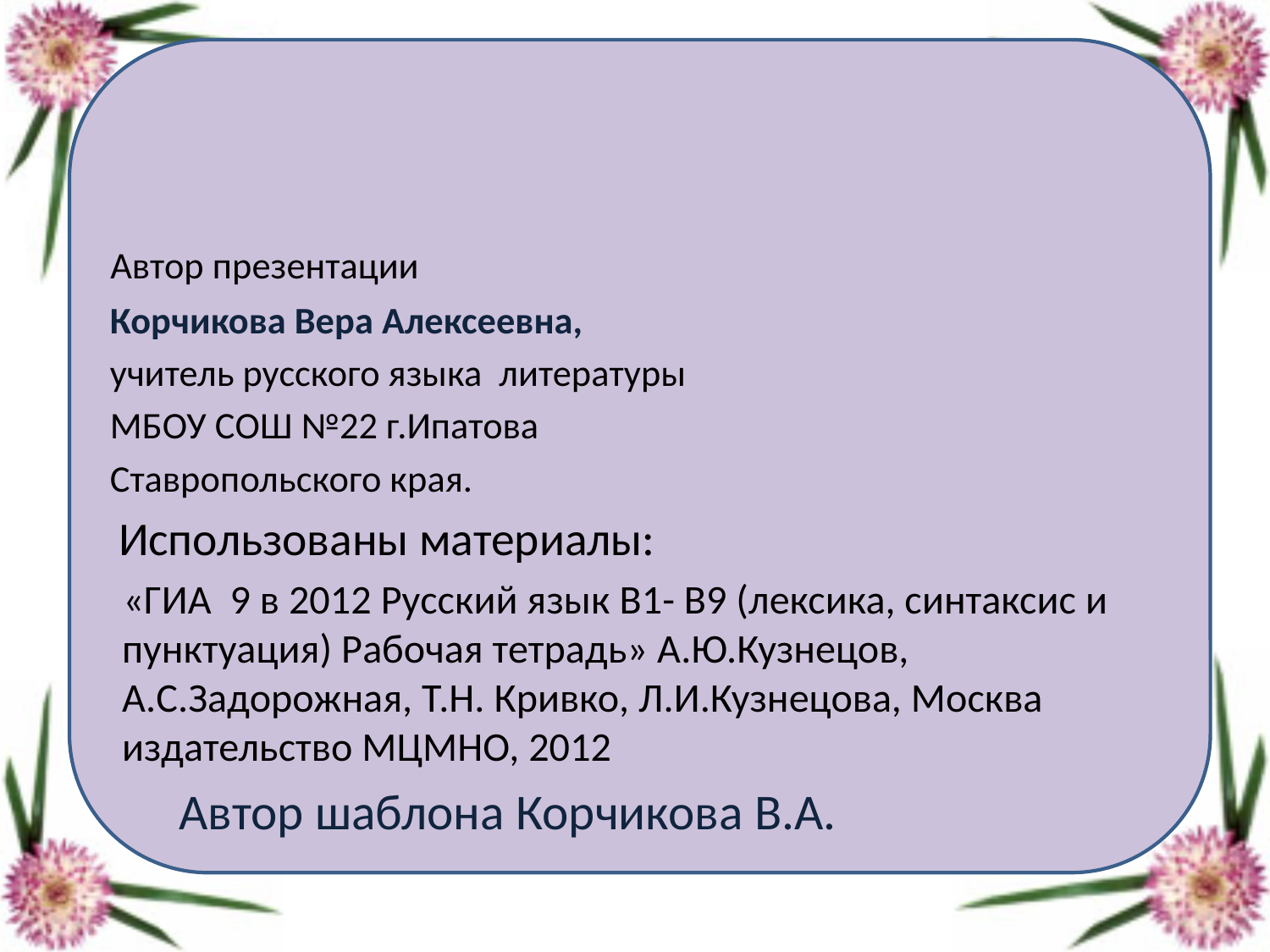

#
   Автор презентации
    Корчикова Вера Алексеевна,
    учитель русского языка  литературы
    МБОУ СОШ №22 г.Ипатова
    Ставропольского края.
     Использованы материалы:
      «ГИА  9 в 2012 Русский язык В1- В9 (лексика, синтаксис и пунктуация) Рабочая тетрадь» А.Ю.Кузнецов, А.С.Задорожная, Т.Н. Кривко, Л.И.Кузнецова, Москва издательство МЦМНО, 2012
         Автор шаблона Корчикова В.А.